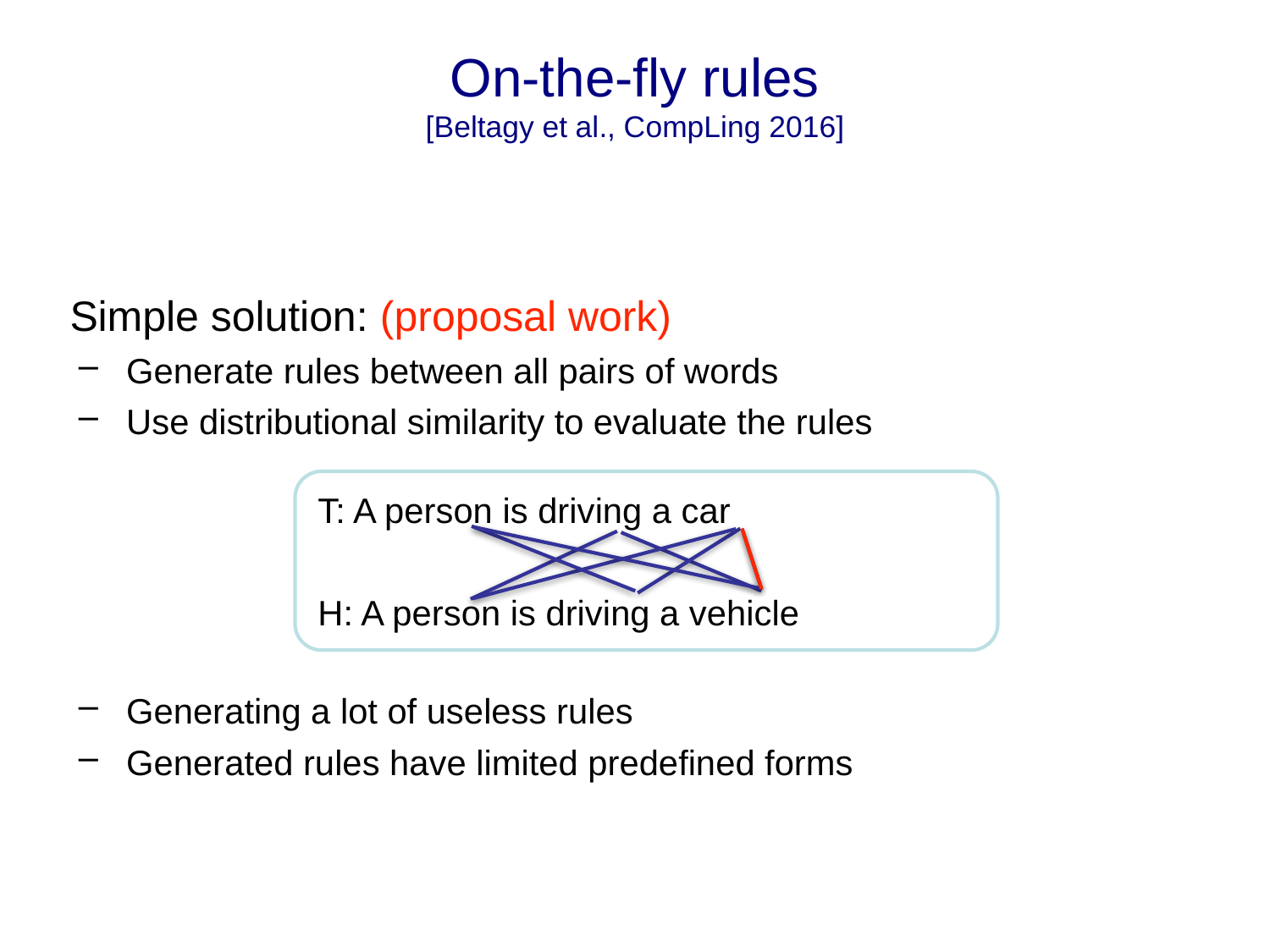

# On-the-fly rules
[Beltagy et al., CompLing 2016]

Simple solution: (proposal work)
Generate rules between all pairs of words
Use distributional similarity to evaluate the rules

Generating a lot of useless rules
Generated rules have limited predefined forms
T: A person is driving a car

H: A person is driving a vehicle

33